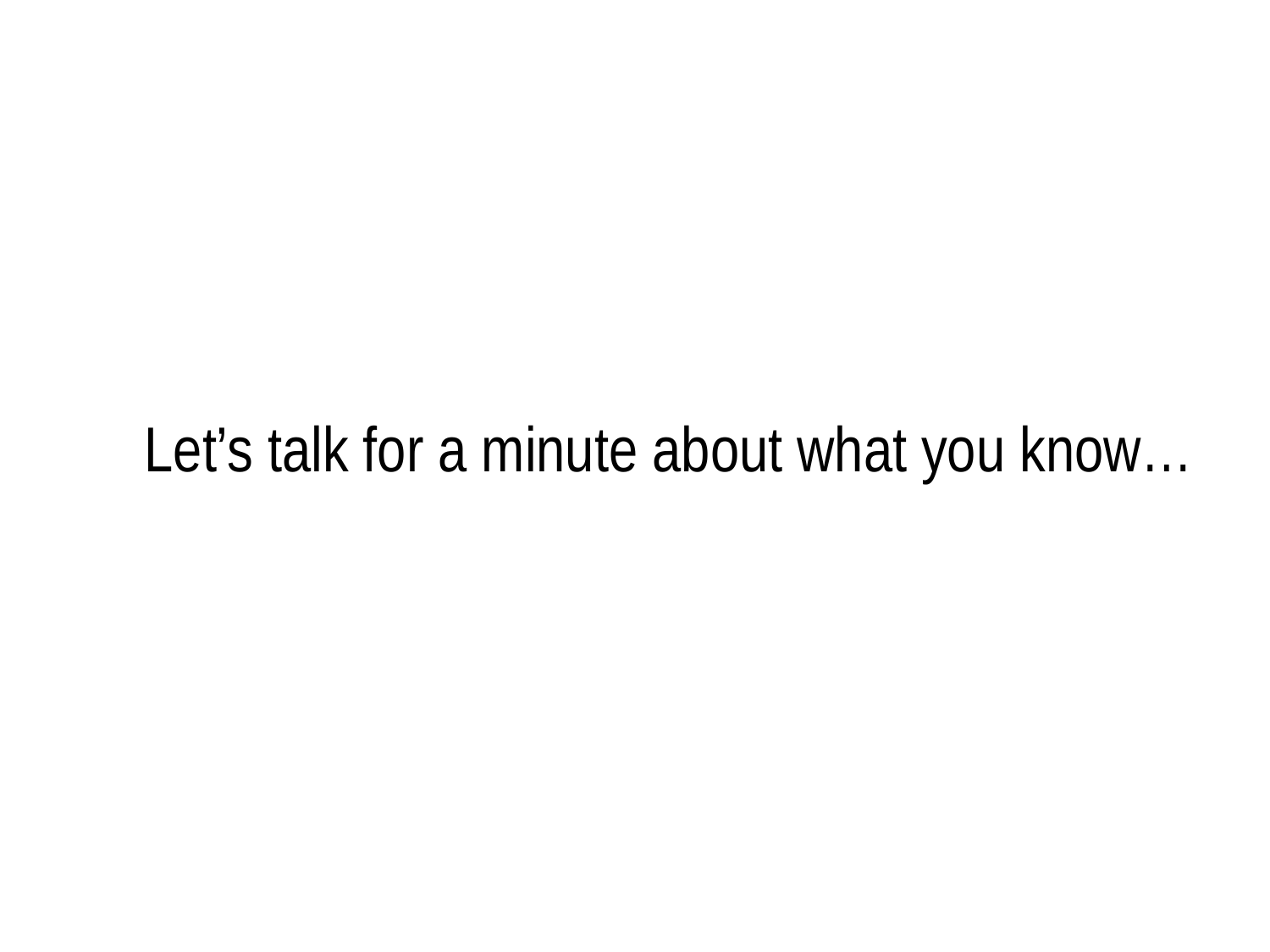

Let’s talk for a minute about what you know…